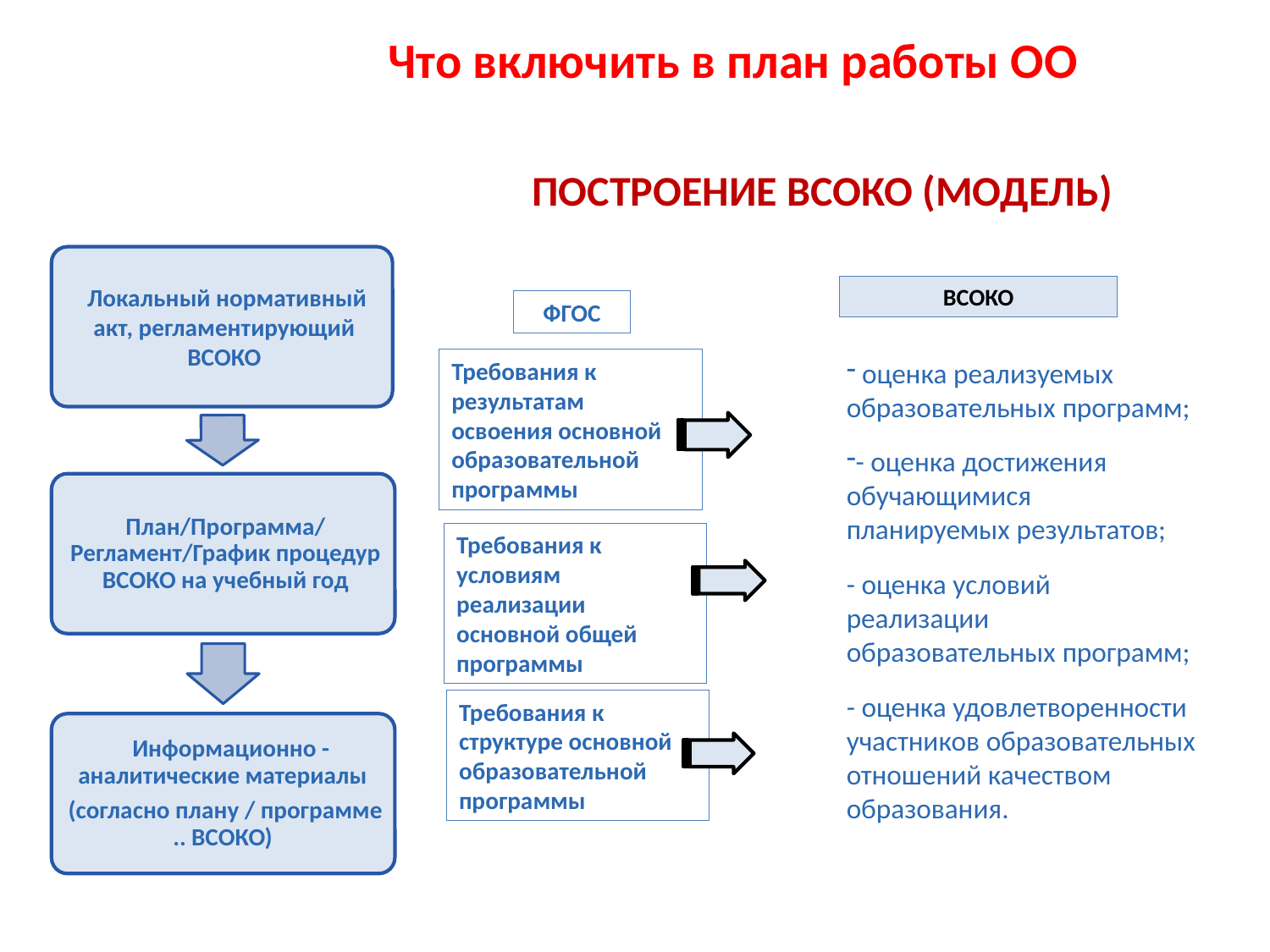

Что включить в план работы ОО
# ПОСТРОЕНИЕ ВСОКО (МОДЕЛЬ)
 Локальный нормативный акт, регламентирующий ВСОКО

План/Программа/Регламент/График процедур ВСОКО на учебный год

  Информационно - аналитические материалы
(согласно плану / программе .. ВСОКО)

ВСОКО
ФГОС
 оценка реализуемых образовательных программ;

- оценка достижения обучающимися планируемых результатов;

- оценка условий реализации образовательных программ;

- оценка удовлетворенности участников образовательных отношений качеством образования.
Требования к результатам освоения основной образовательной программы

Требования к условиям реализации основной общей программы

Требования к структуре основной образовательной программы